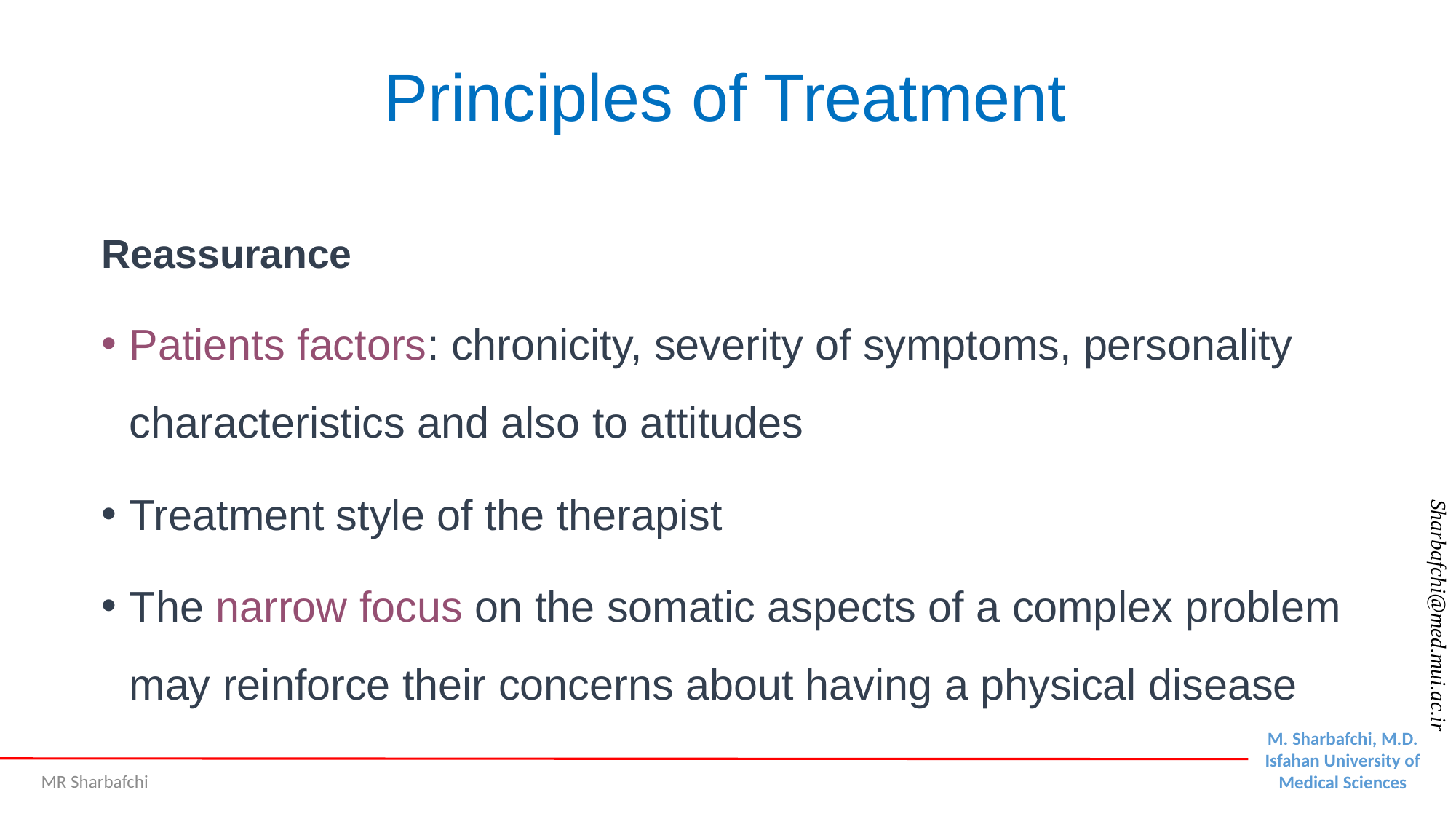

# Principles of Treatment
Reassurance
Patients factors: chronicity, severity of symptoms, personality characteristics and also to attitudes
Treatment style of the therapist
The narrow focus on the somatic aspects of a complex problem may reinforce their concerns about having a physical disease
MR Sharbafchi